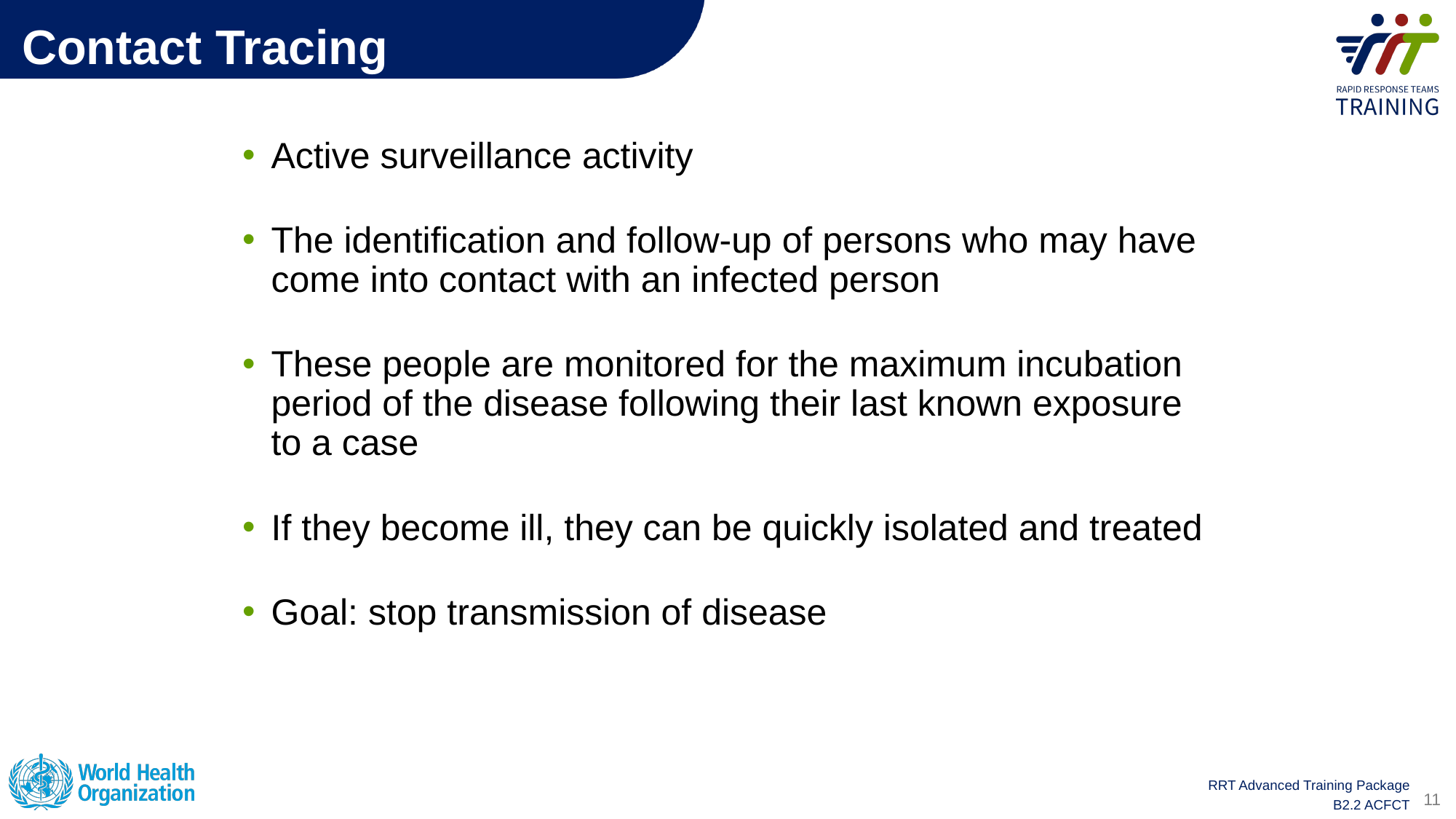

Contact Tracing
Active surveillance activity

The identification and follow-up of persons who may have come into contact with an infected person

These people are monitored for the maximum incubation period of the disease following their last known exposure to a case

If they become ill, they can be quickly isolated and treated

Goal: stop transmission of disease